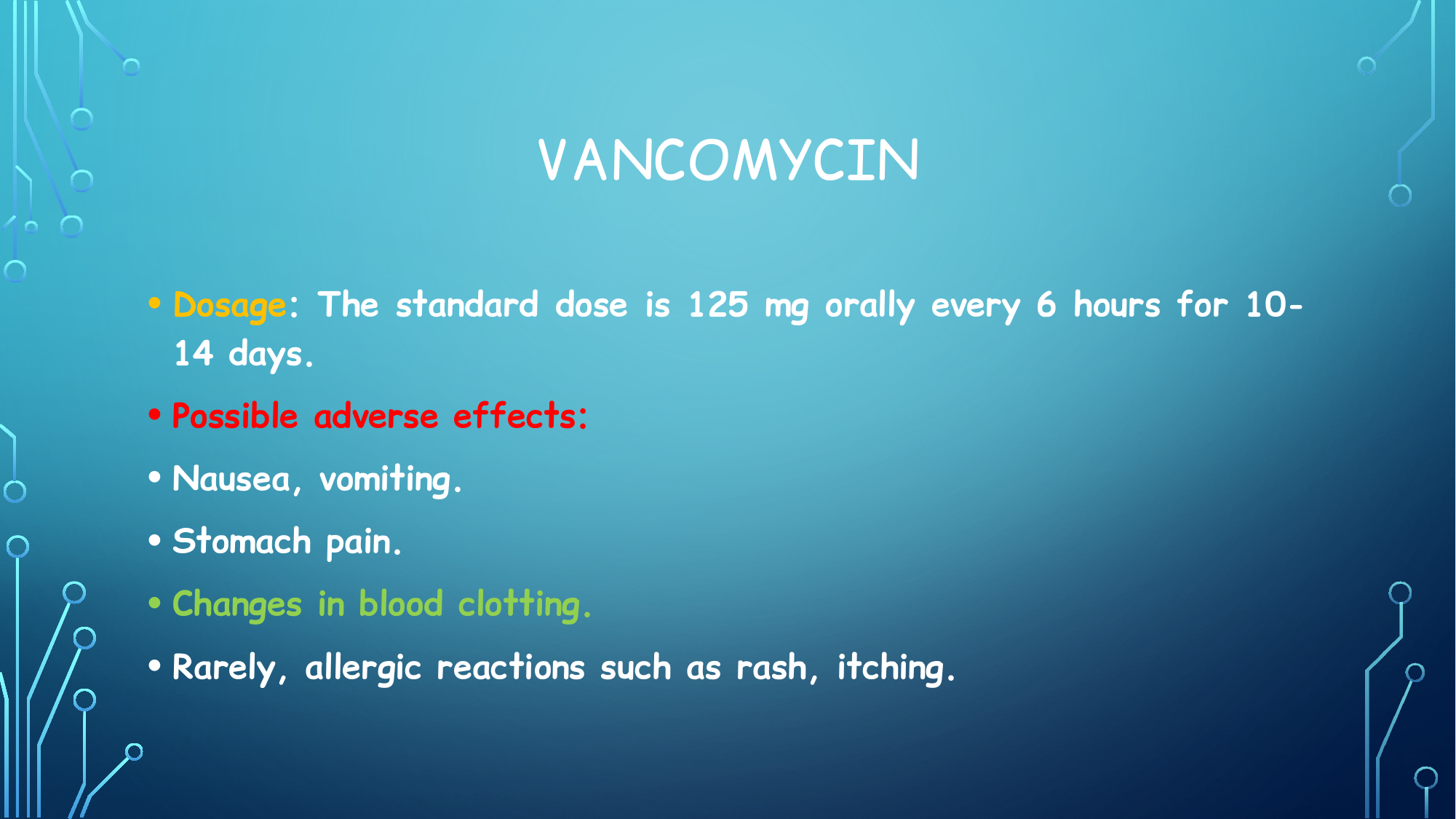

# Vancomycin
Dosage: The standard dose is 125 mg orally every 6 hours for 10-14 days.
Possible adverse effects:
Nausea, vomiting.
Stomach pain.
Changes in blood clotting.
Rarely, allergic reactions such as rash, itching.